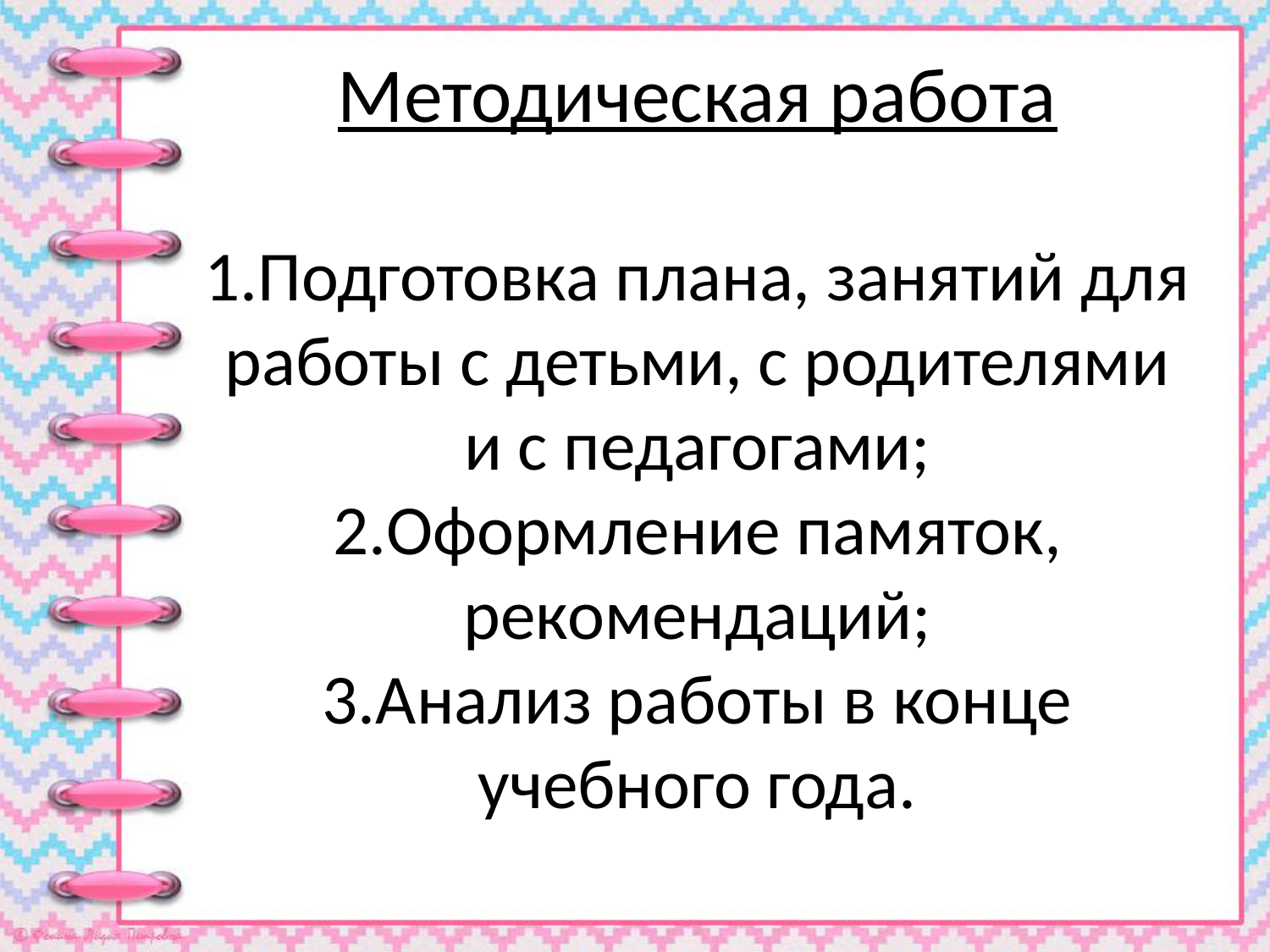

# Методическая работа 1.Подготовка плана, занятий для работы с детьми, с родителями и с педагогами; 2.Оформление памяток, рекомендаций; 3.Анализ работы в конце учебного года.